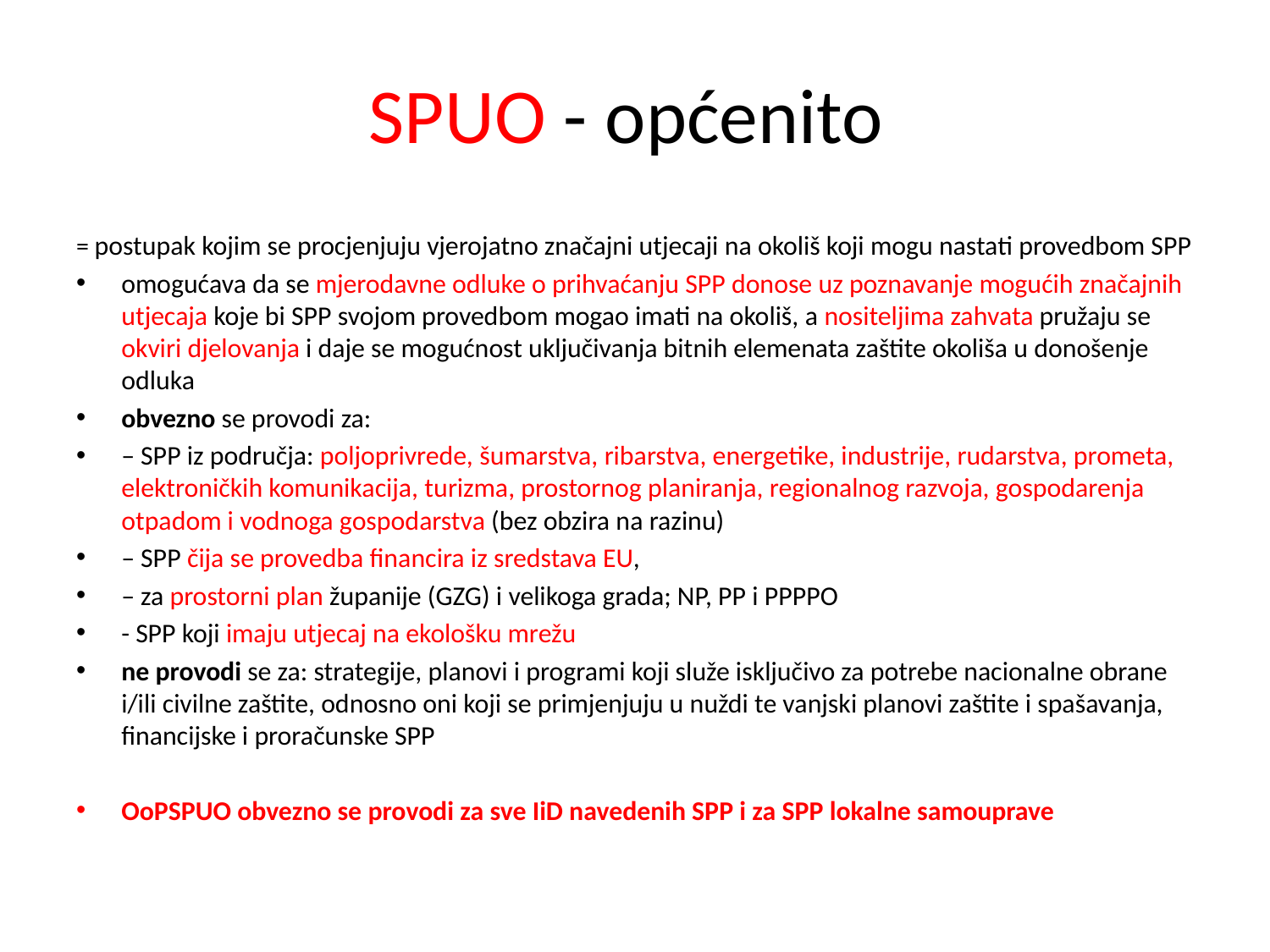

# SPUO - općenito
= postupak kojim se procjenjuju vjerojatno značajni utjecaji na okoliš koji mogu nastati provedbom SPP
omogućava da se mjerodavne odluke o prihvaćanju SPP donose uz poznavanje mogućih značajnih utjecaja koje bi SPP svojom provedbom mogao imati na okoliš, a nositeljima zahvata pružaju se okviri djelovanja i daje se mogućnost uključivanja bitnih elemenata zaštite okoliša u donošenje odluka
obvezno se provodi za:
– SPP iz područja: poljoprivrede, šumarstva, ribarstva, energetike, industrije, rudarstva, prometa, elektroničkih komunikacija, turizma, prostornog planiranja, regionalnog razvoja, gospodarenja otpadom i vodnoga gospodarstva (bez obzira na razinu)
– SPP čija se provedba financira iz sredstava EU,
– za prostorni plan županije (GZG) i velikoga grada; NP, PP i PPPPO
- SPP koji imaju utjecaj na ekološku mrežu
ne provodi se za: strategije, planovi i programi koji služe isključivo za potrebe nacionalne obrane i/ili civilne zaštite, odnosno oni koji se primjenjuju u nuždi te vanjski planovi zaštite i spašavanja, financijske i proračunske SPP

OoPSPUO obvezno se provodi za sve IiD navedenih SPP i za SPP lokalne samouprave